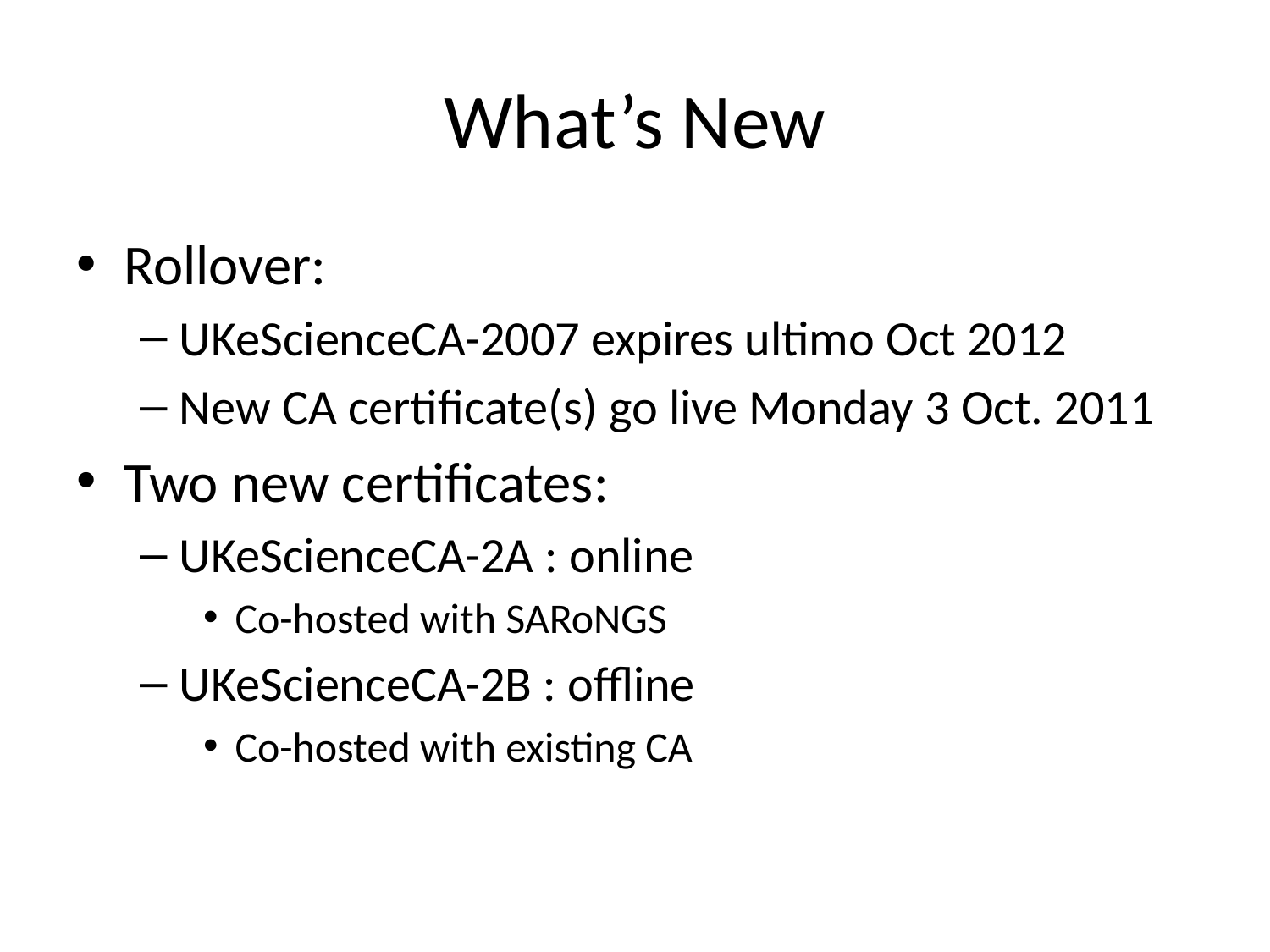

# What’s New
Rollover:
UKeScienceCA-2007 expires ultimo Oct 2012
New CA certificate(s) go live Monday 3 Oct. 2011
Two new certificates:
UKeScienceCA-2A : online
Co-hosted with SARoNGS
UKeScienceCA-2B : offline
Co-hosted with existing CA